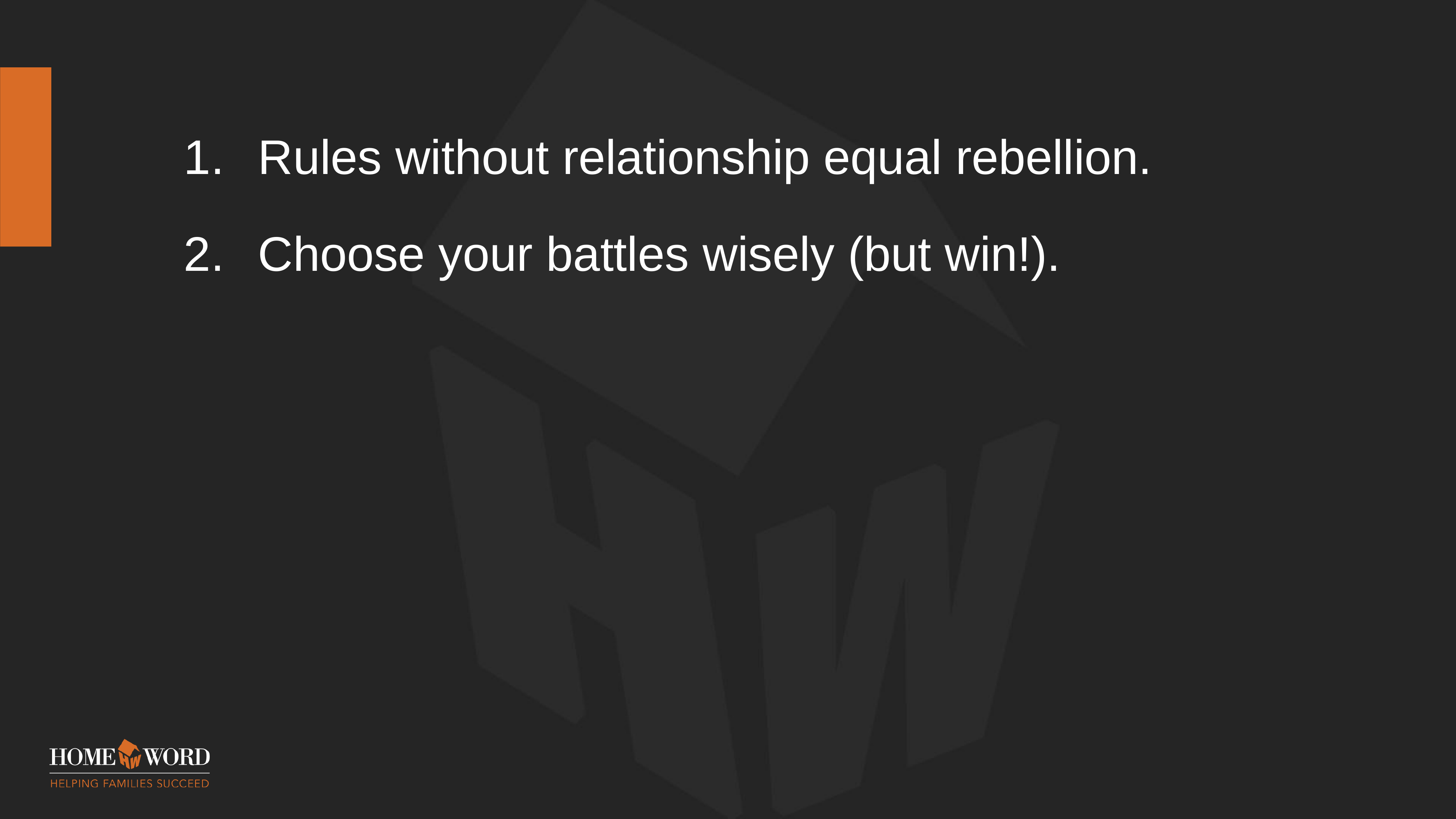

Rules without relationship equal rebellion.
Choose your battles wisely (but win!).